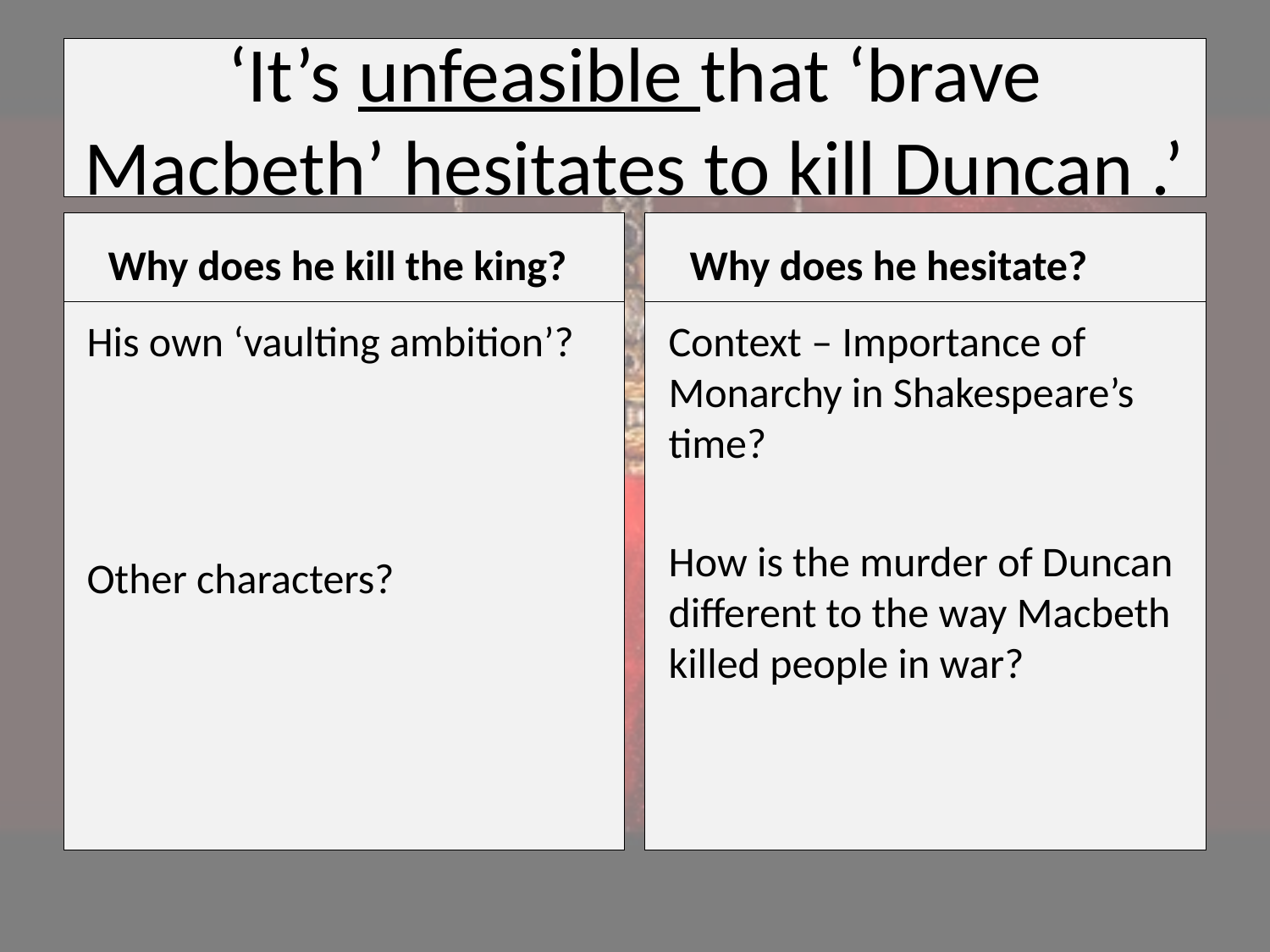

# ‘It’s unfeasible that ‘brave Macbeth’ hesitates to kill Duncan .’
Why does he kill the king?
Why does he hesitate?
His own ‘vaulting ambition’?

Other characters?
Context – Importance of Monarchy in Shakespeare’s time?

How is the murder of Duncan different to the way Macbeth killed people in war?